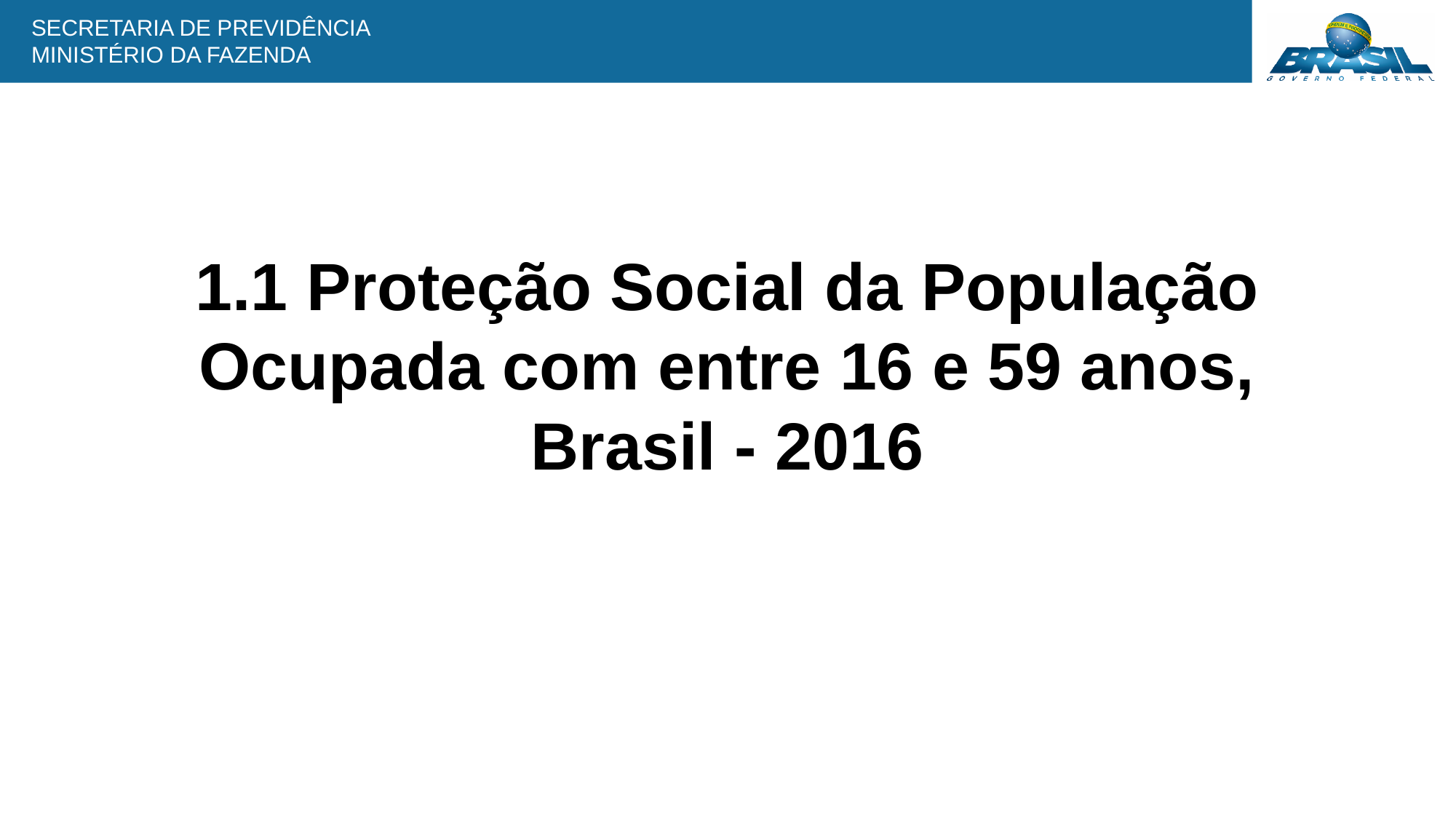

1.1 Proteção Social da População Ocupada com entre 16 e 59 anos, Brasil - 2016